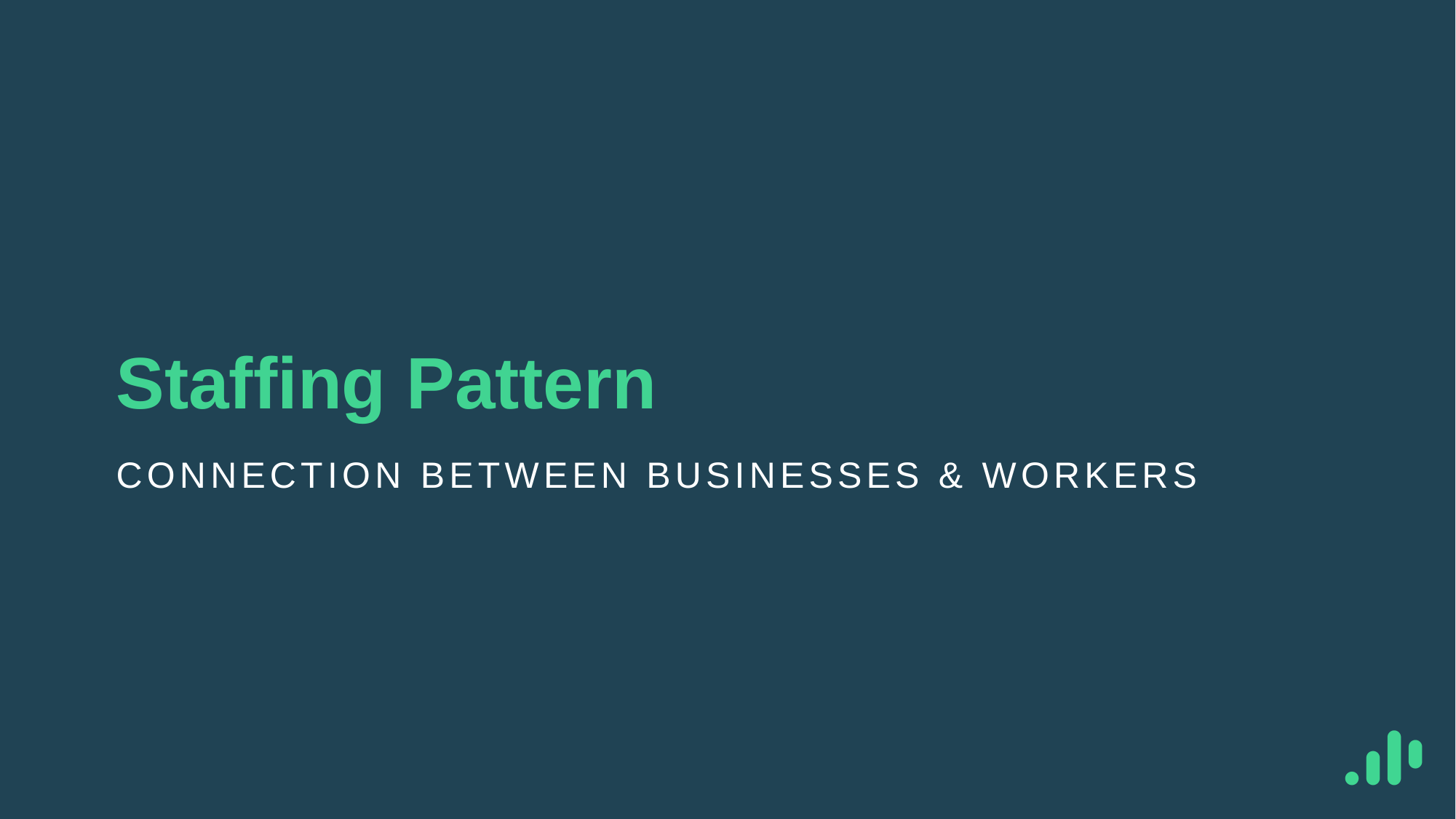

# Staffing Pattern
CONNECTION BETWEEN BUSINESSES & WORKERS